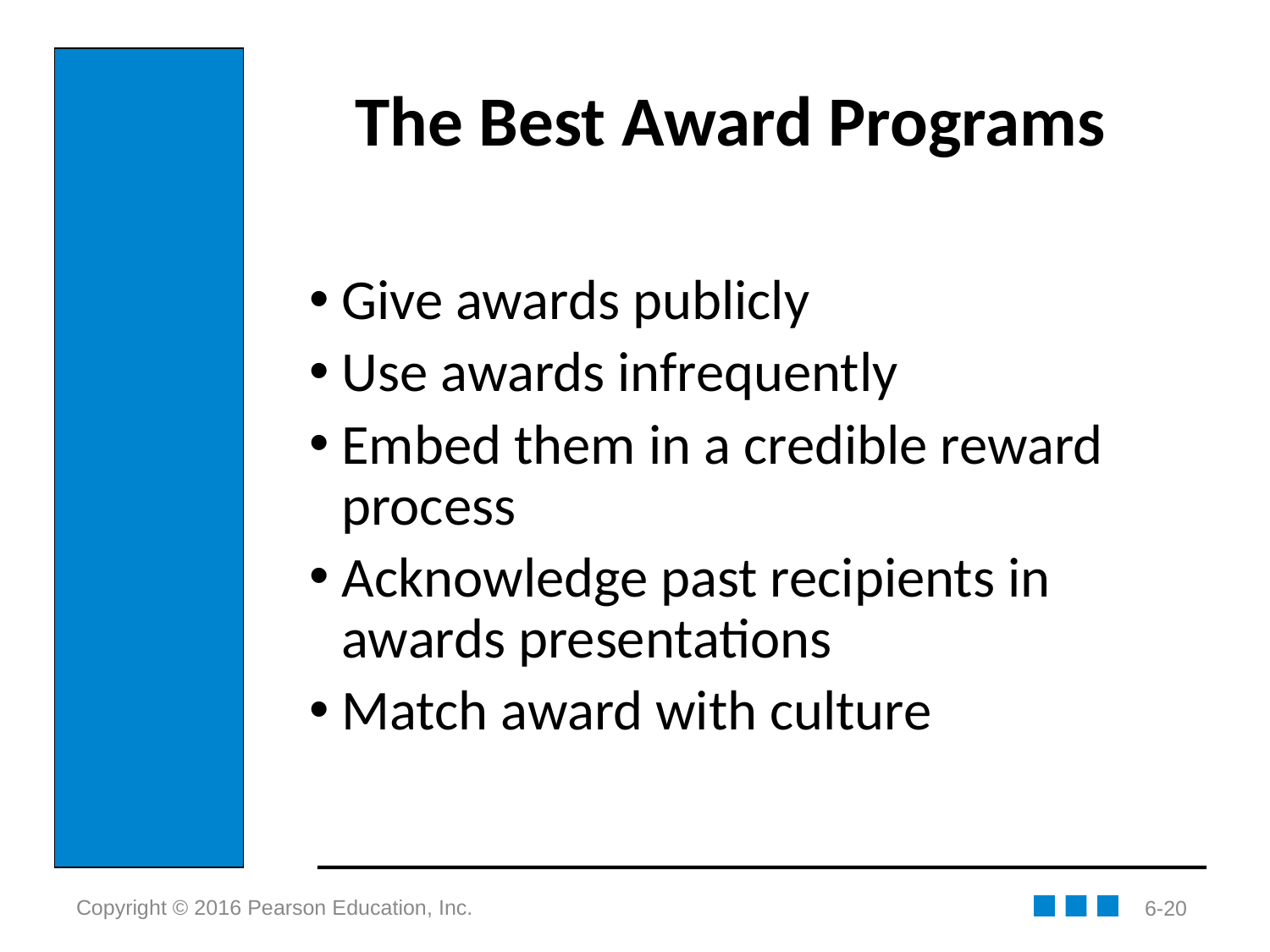

# The Best Award Programs

Give awards publicly
Use awards infrequently
Embed them in a credible reward process
Acknowledge past recipients in awards presentations
Match award with culture

6-20
Copyright © 2016 Pearson Education, Inc.